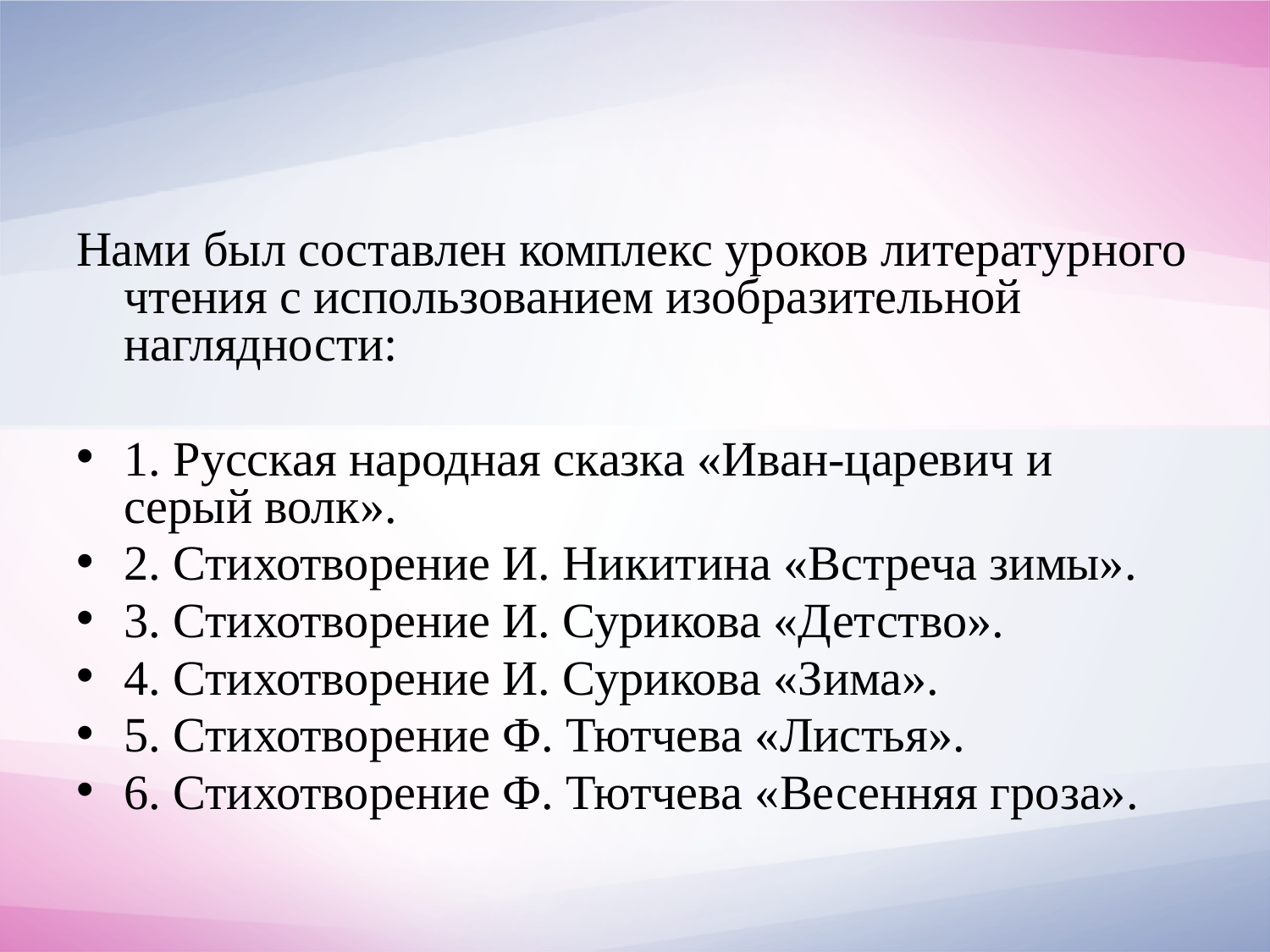

#
Нами был составлен комплекс уроков литературного чтения с использованием изобразительной наглядности:

1. Русская народная сказка «Иван-царевич и серый волк».
2. Стихотворение И. Никитина «Встреча зимы».
3. Стихотворение И. Сурикова «Детство».
4. Стихотворение И. Сурикова «Зима».
5. Стихотворение Ф. Тютчева «Листья».
6. Стихотворение Ф. Тютчева «Весенняя гроза».